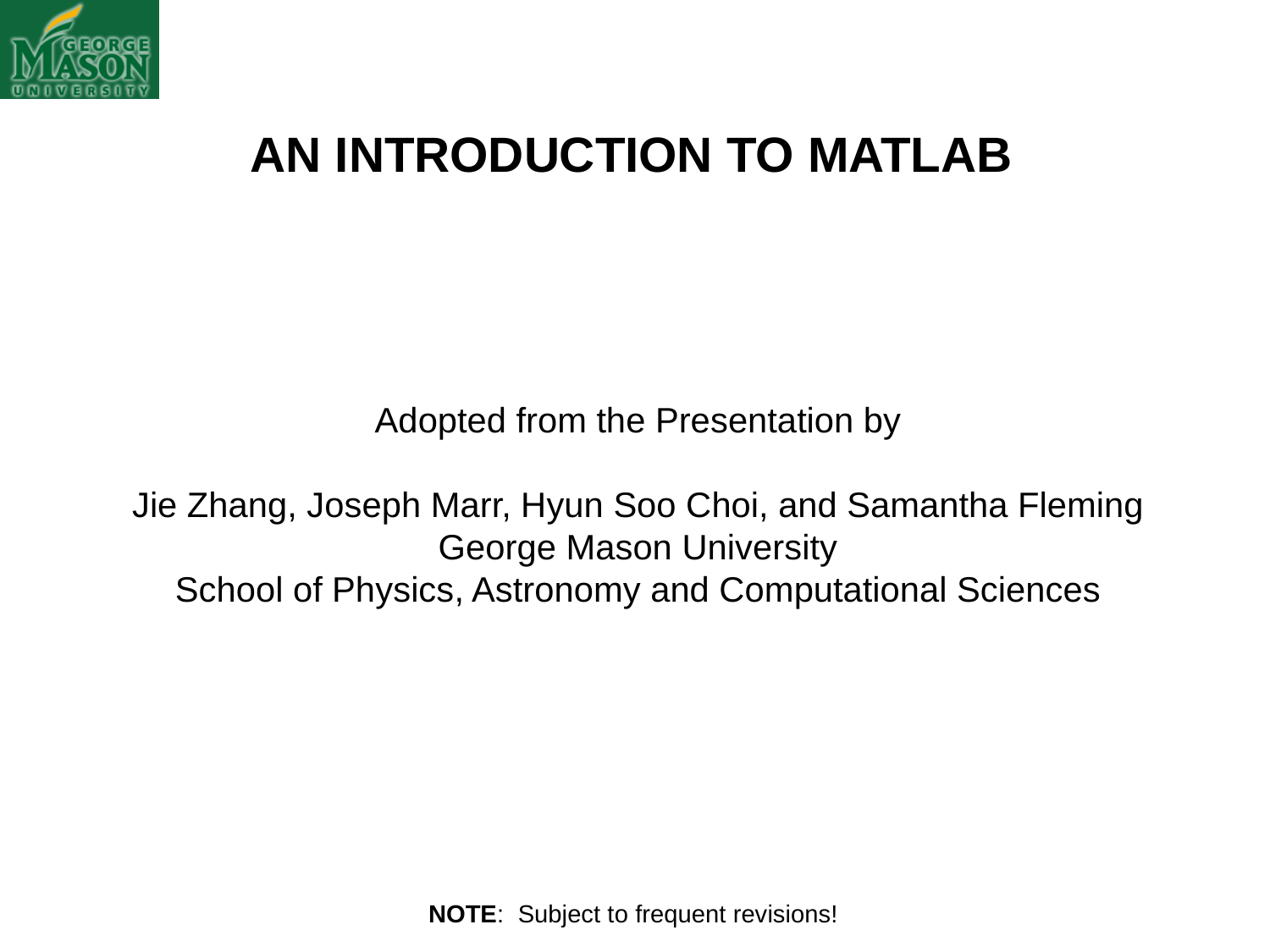

AN INTRODUCTION TO MATLAB
Adopted from the Presentation by

Jie Zhang, Joseph Marr, Hyun Soo Choi, and Samantha Fleming
George Mason University
School of Physics, Astronomy and Computational Sciences
NOTE:  Subject to frequent revisions!